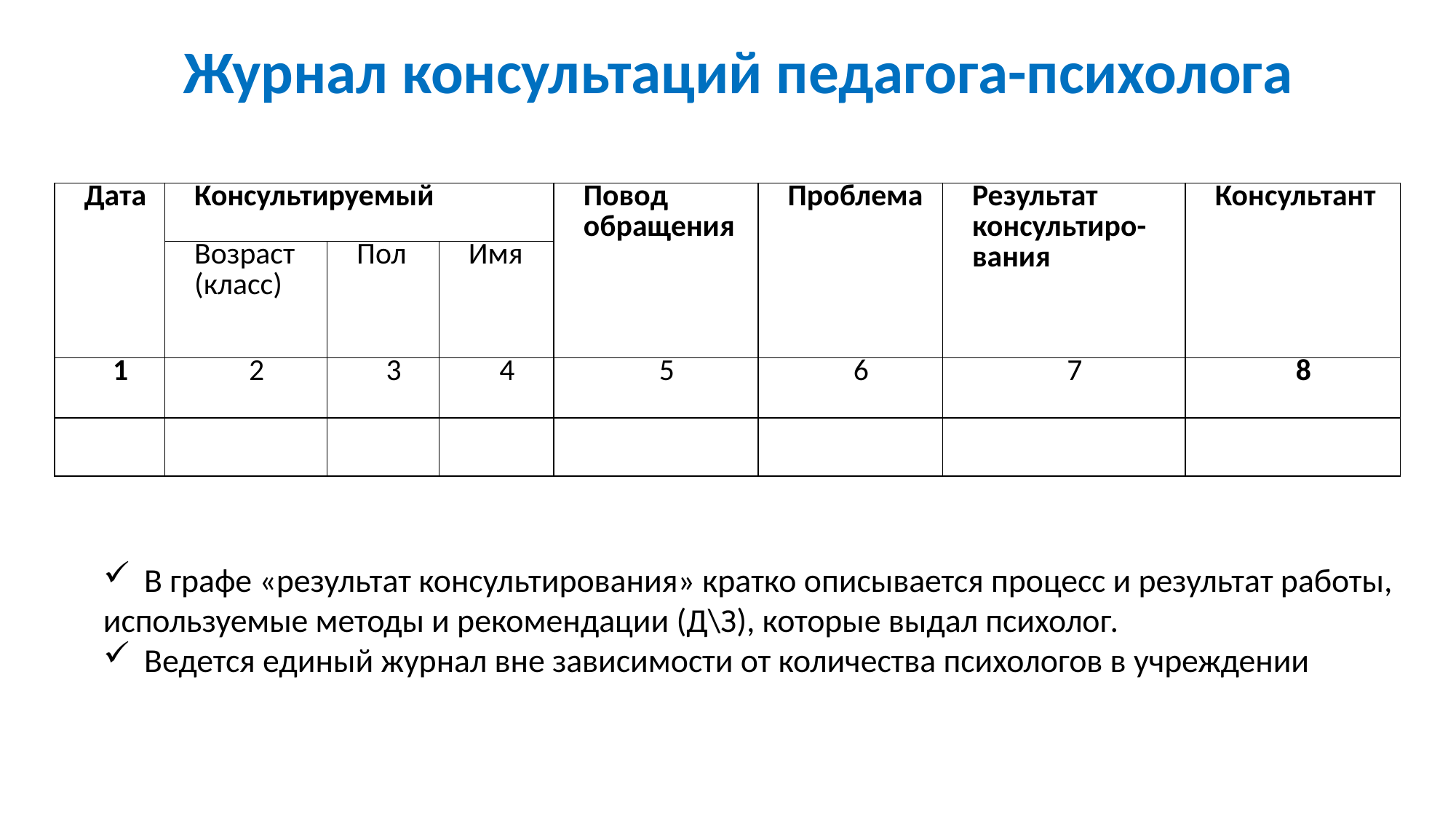

Журнал консультаций педагога-психолога
| Дата | Консультируемый |  |  | Повод обращения | Проблема | Результат консультиро-вания | Консультант |
| --- | --- | --- | --- | --- | --- | --- | --- |
|  | Возраст (класс) | Пол | Имя |  |  |  |  |
| 1 | 2 | 3 | 4 | 5 | 6 | 7 | 8 |
|  |  |  |  |  |  |  |  |
В графе «результат консультирования» кратко описывается процесс и результат работы,
используемые методы и рекомендации (Д\З), которые выдал психолог.
Ведется единый журнал вне зависимости от количества психологов в учреждении